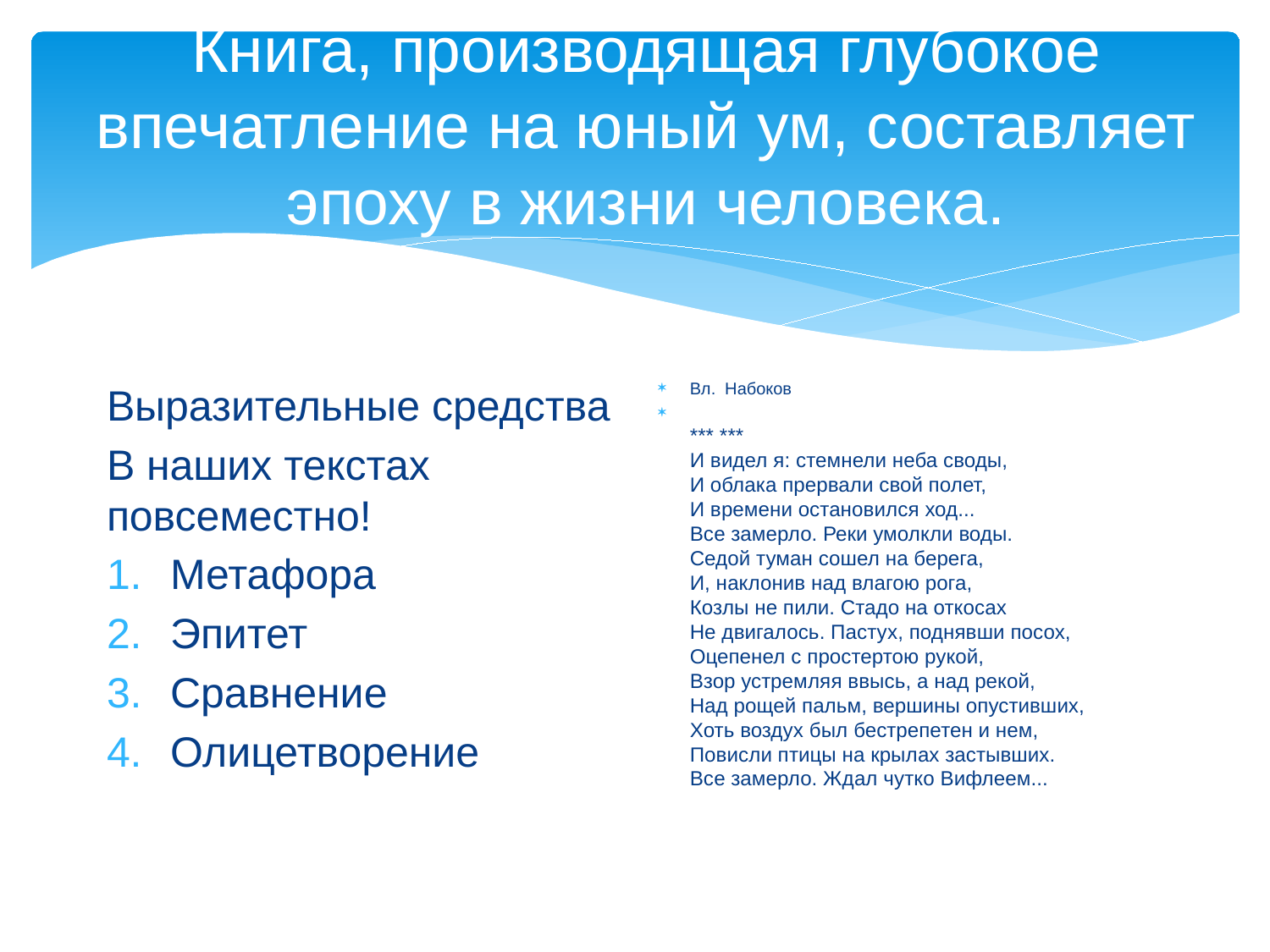

# Книга, производящая глубокое впечатление на юный ум, составляет эпоху в жизни человека.
Выразительные средства
В наших текстах повсеместно!
Метафора
Эпитет
Сравнение
Олицетворение
Вл.  Набоков
*** ***
И видел я: стемнели неба своды,
И облака прервали свой полет,
И времени остановился ход...
Все замерло. Реки умолкли воды.
Седой туман сошел на берега,
И, наклонив над влагою рога,
Козлы не пили. Стадо на откосах
Не двигалось. Пастух, поднявши посох,
Оцепенел с простертою рукой,
Взор устремляя ввысь, а над рекой,
Над рощей пальм, вершины опустивших,
Хоть воздух был бестрепетен и нем,
Повисли птицы на крылах застывших.
Все замерло. Ждал чутко Вифлеем...